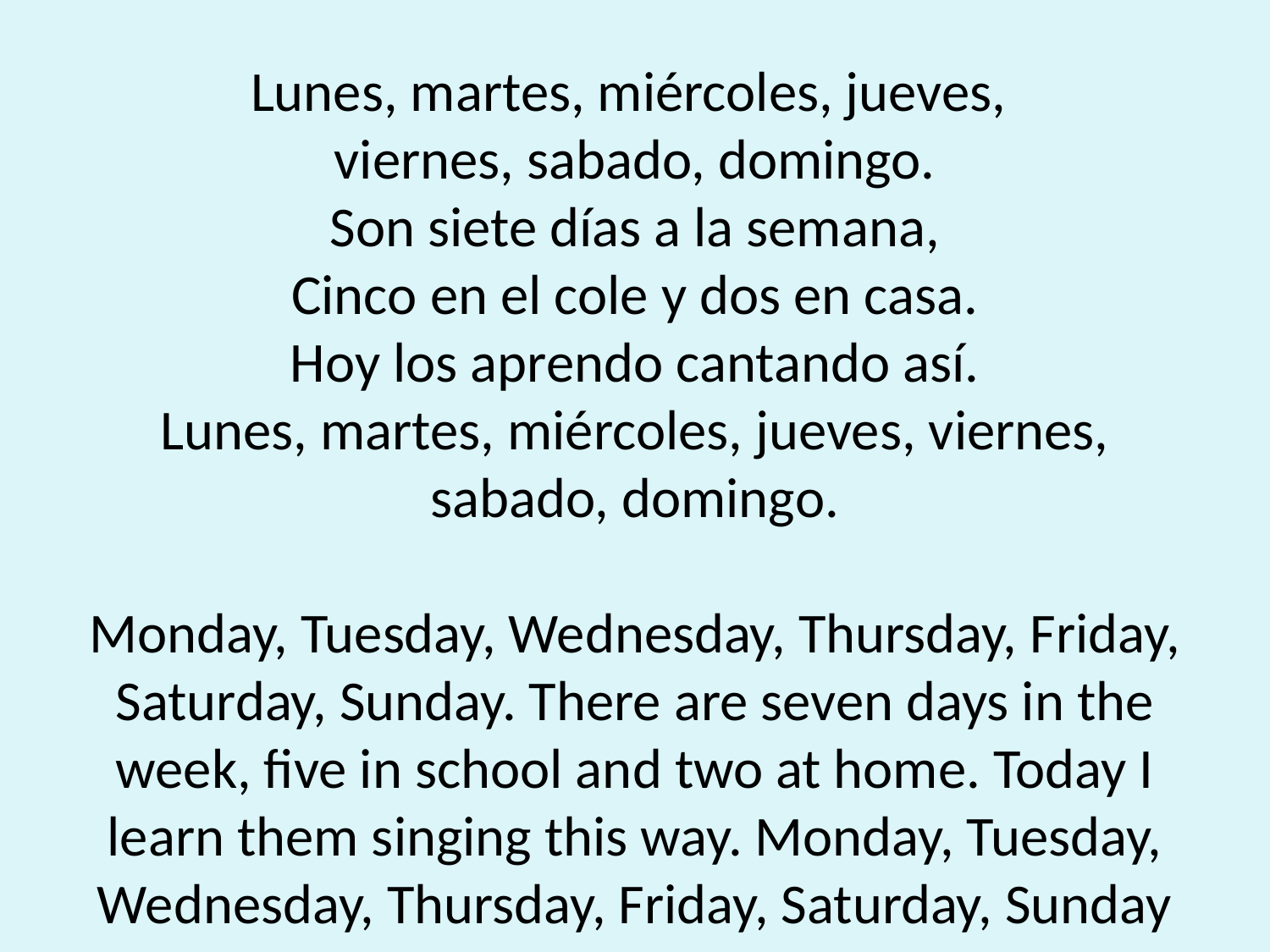

# Lunes, martes, miércoles, jueves, viernes, sabado, domingo. Son siete días a la semana, Cinco en el cole y dos en casa. Hoy los aprendo cantando así. Lunes, martes, miércoles, jueves, viernes, sabado, domingo. Monday, Tuesday, Wednesday, Thursday, Friday, Saturday, Sunday. There are seven days in the week, five in school and two at home. Today I learn them singing this way. Monday, Tuesday, Wednesday, Thursday, Friday, Saturday, Sunday